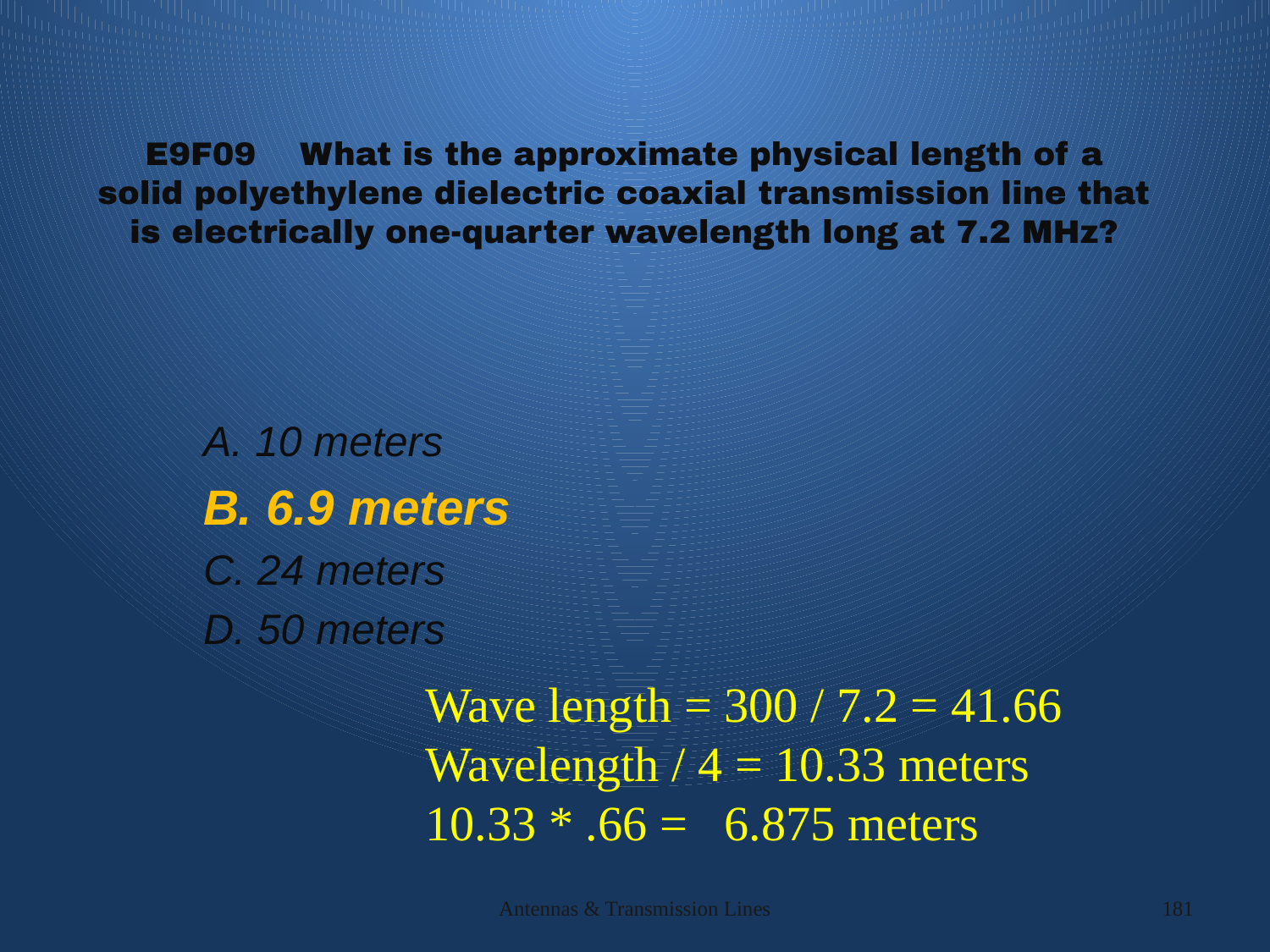

# E9F09    What is the approximate physical length of a solid polyethylene dielectric coaxial transmission line that is electrically one-quarter wavelength long at 7.2 MHz?

A. 10 meters
B. 6.9 meters
C. 24 meters
D. 50 meters
Wave length = 300 / 7.2 = 41.66
Wavelength / 4 = 10.33 meters
10.33 * .66 =   6.875 meters
Antennas & Transmission Lines
181